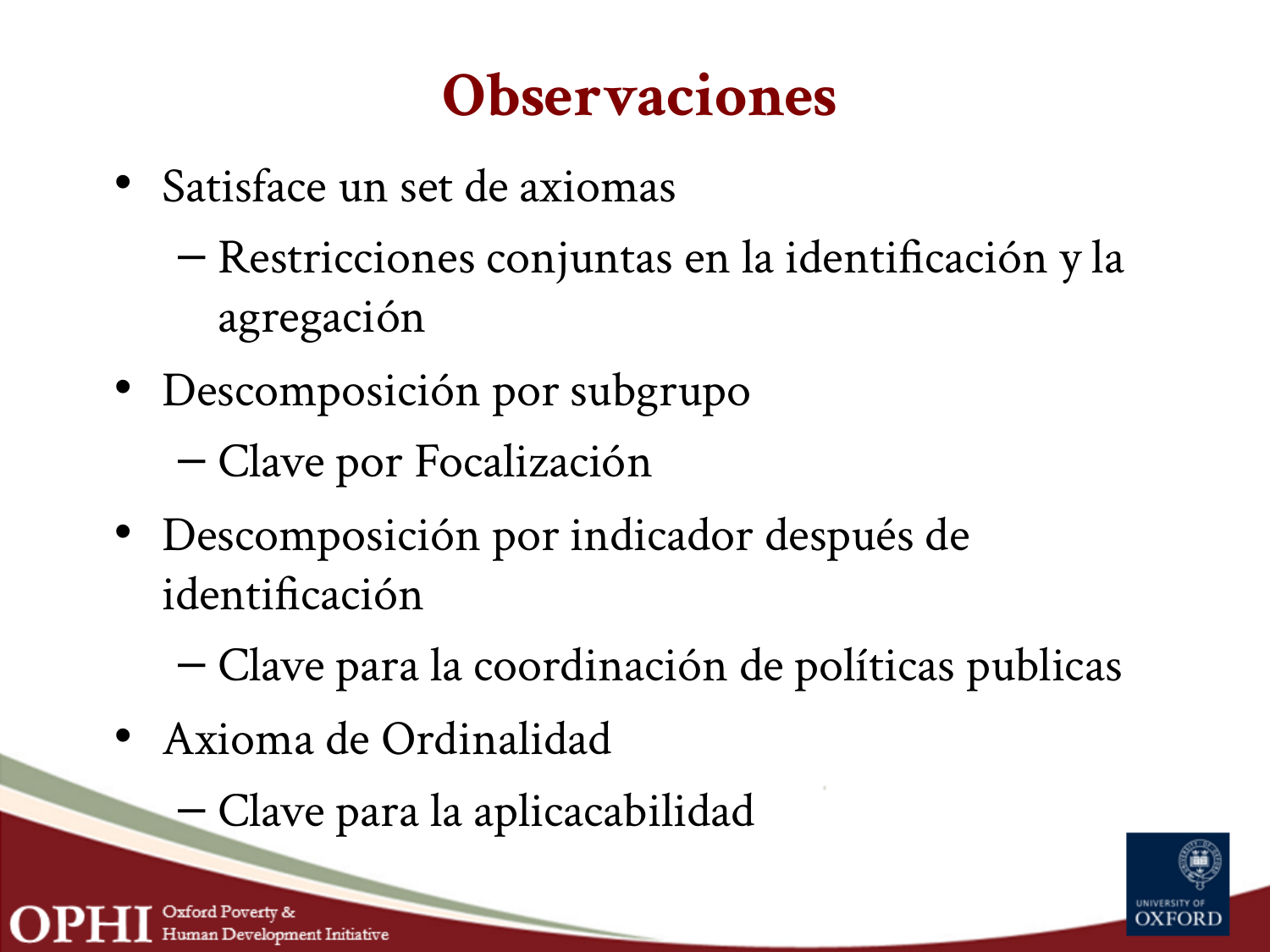

Observaciones
Satisface un set de axiomas
Restricciones conjuntas en la identificación y la agregación
Descomposición por subgrupo
Clave por Focalización
Descomposición por indicador después de identificación
Clave para la coordinación de políticas publicas
Axioma de Ordinalidad
Clave para la aplicacabilidad